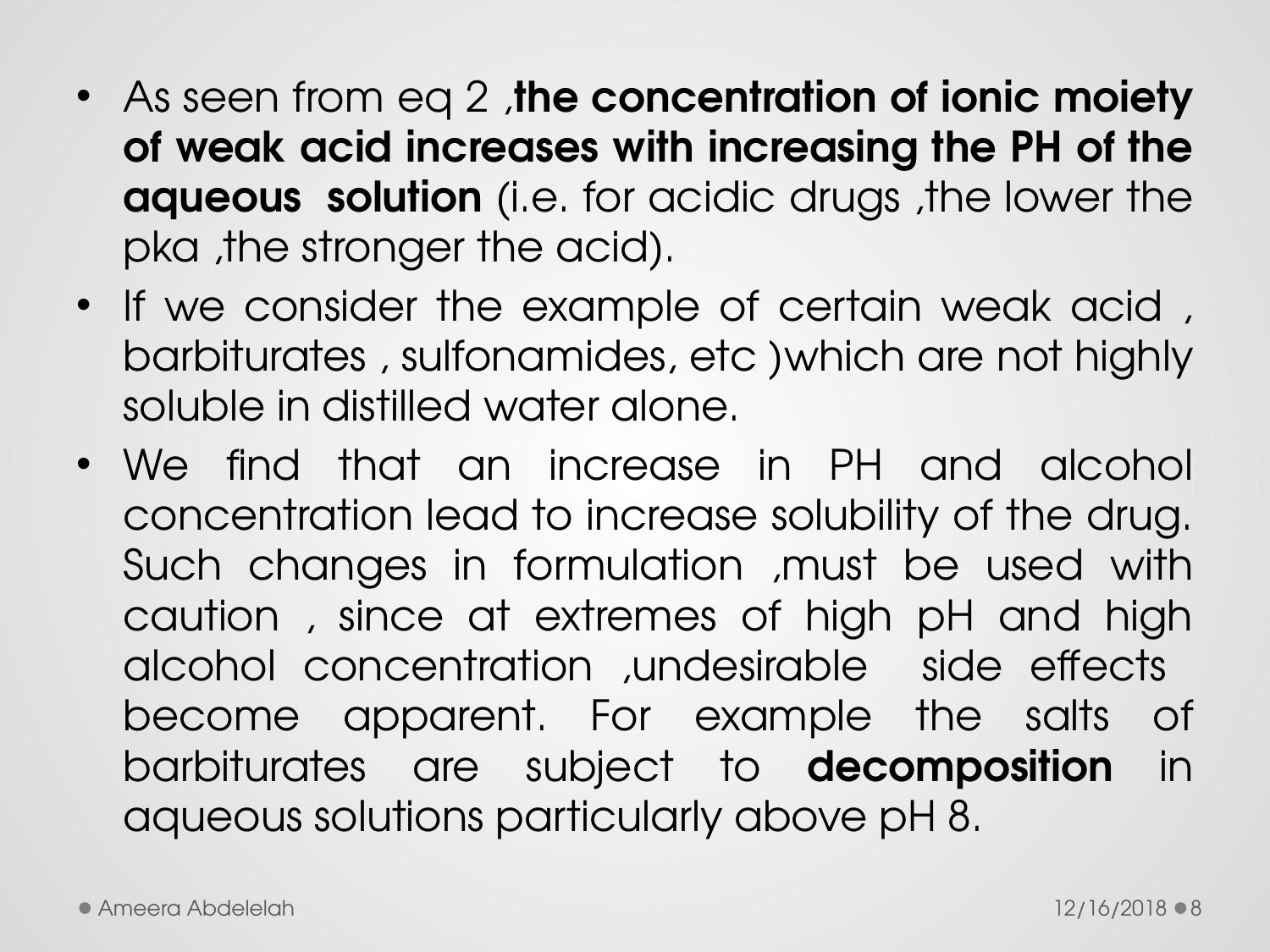

As seen from eq 2 ,the concentration of ionic moiety of weak acid increases with increasing the PH of the aqueous  solution (i.e. for acidic drugs ,the lower the pka ,the stronger the acid).
If we consider the example of certain weak acid , barbiturates , sulfonamides, etc )which are not highly soluble in distilled water alone.
We find that an increase in PH and alcohol concentration lead to increase solubility of the drug. Such changes in formulation ,must be used with caution , since at extremes of high pH and high alcohol concentration ,undesirable  side effects  become apparent. For example the salts of barbiturates are subject to decomposition in aqueous solutions particularly above pH 8.

Ameera Abdelelah
12/16/2018
8